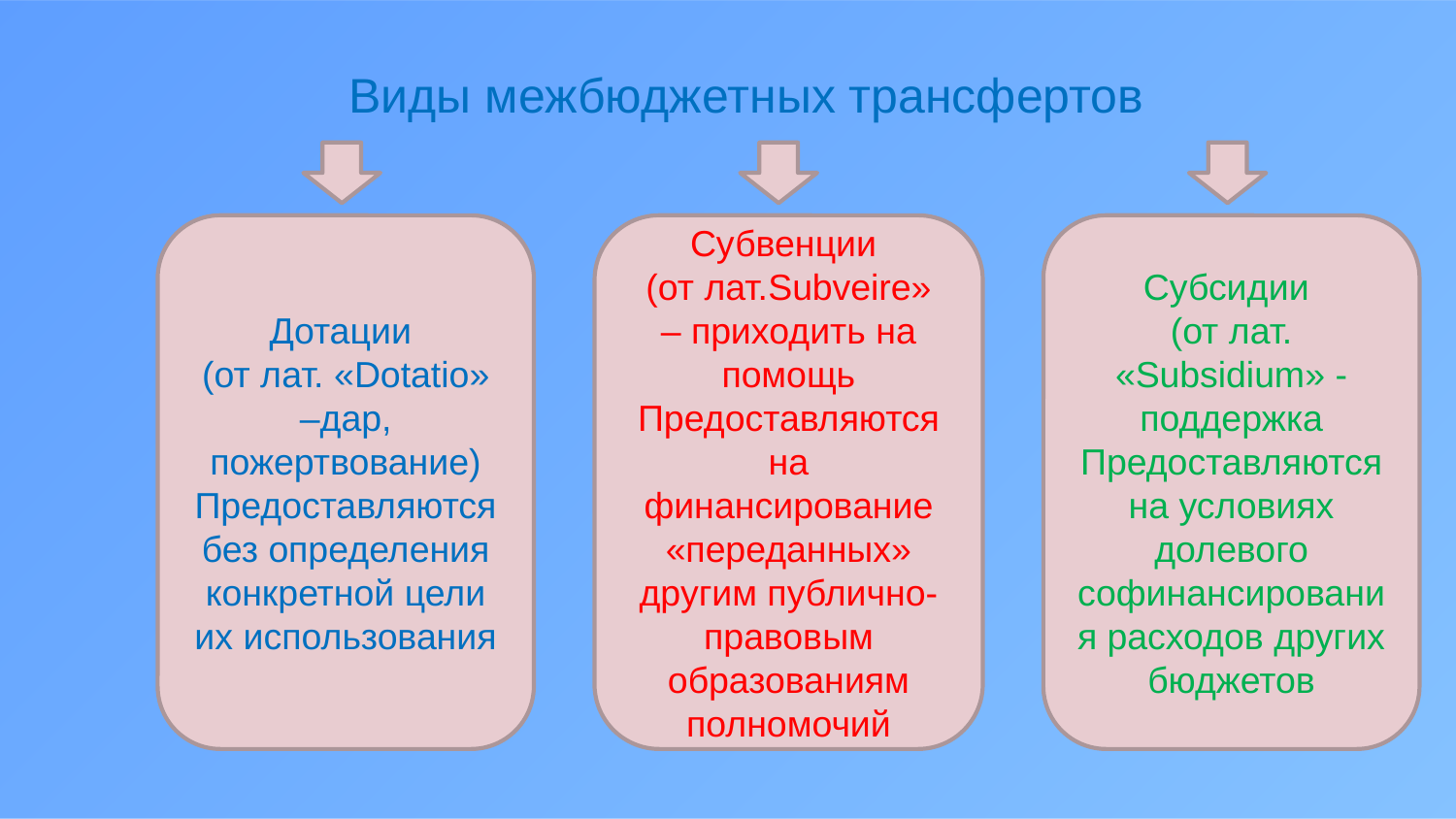

Виды межбюджетных трансфертов

Дотации
(от лат. «Dotatio» –дар, пожертвование)
Предоставляются без определения конкретной цели их использования
Субвенции
(от лат.Subveire»
– приходить на помощь
Предоставляются на финансирование
«переданных» другим публично-правовым
образованиям полномочий
Субсидии
(от лат.
«Subsidium» - поддержка
Предоставляются на условиях долевого
софинансирования расходов других бюджетов